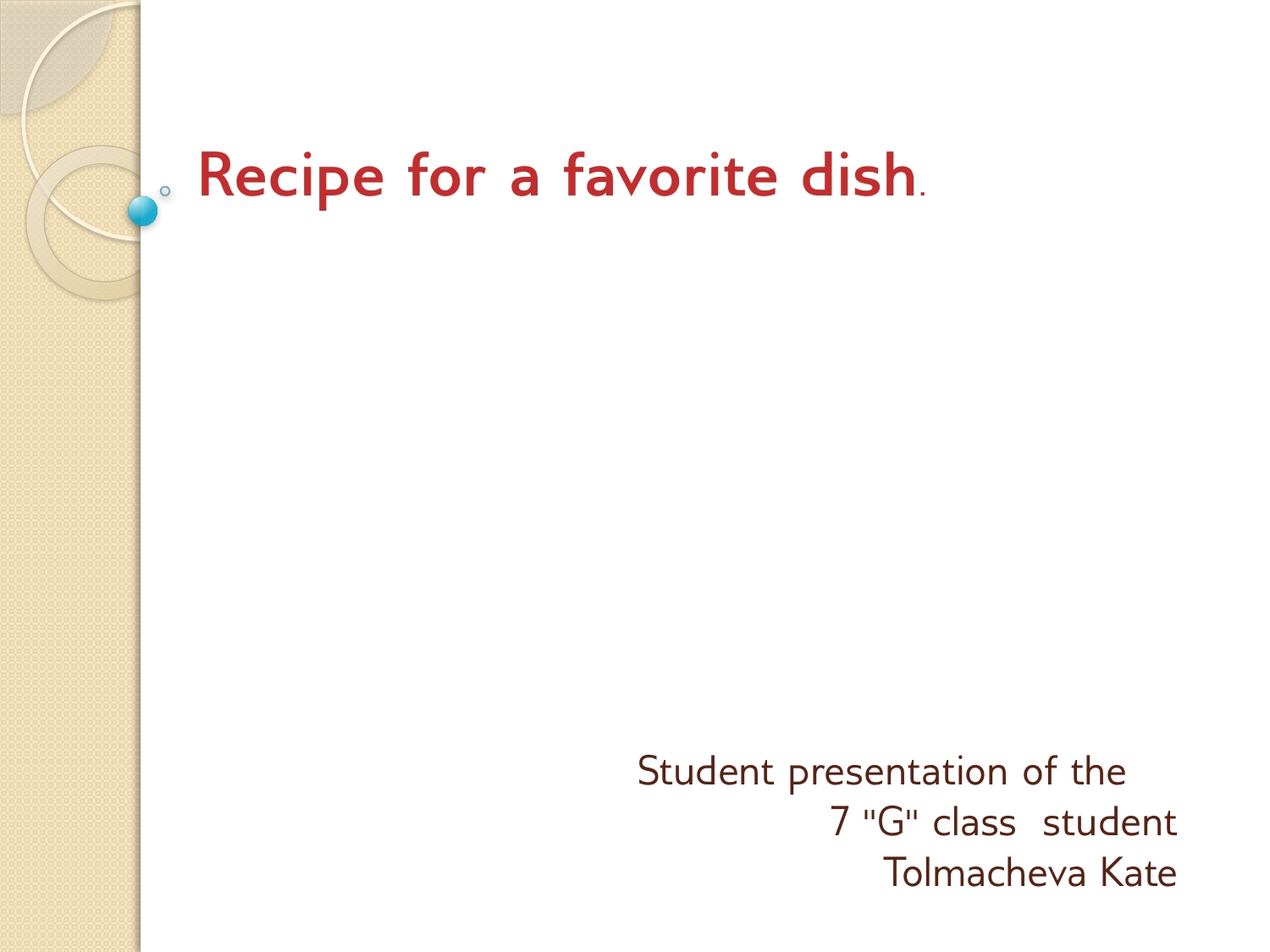

Recipe for a favorite dish.
# Student presentation of the 7 "G" class  student Tolmacheva Kate